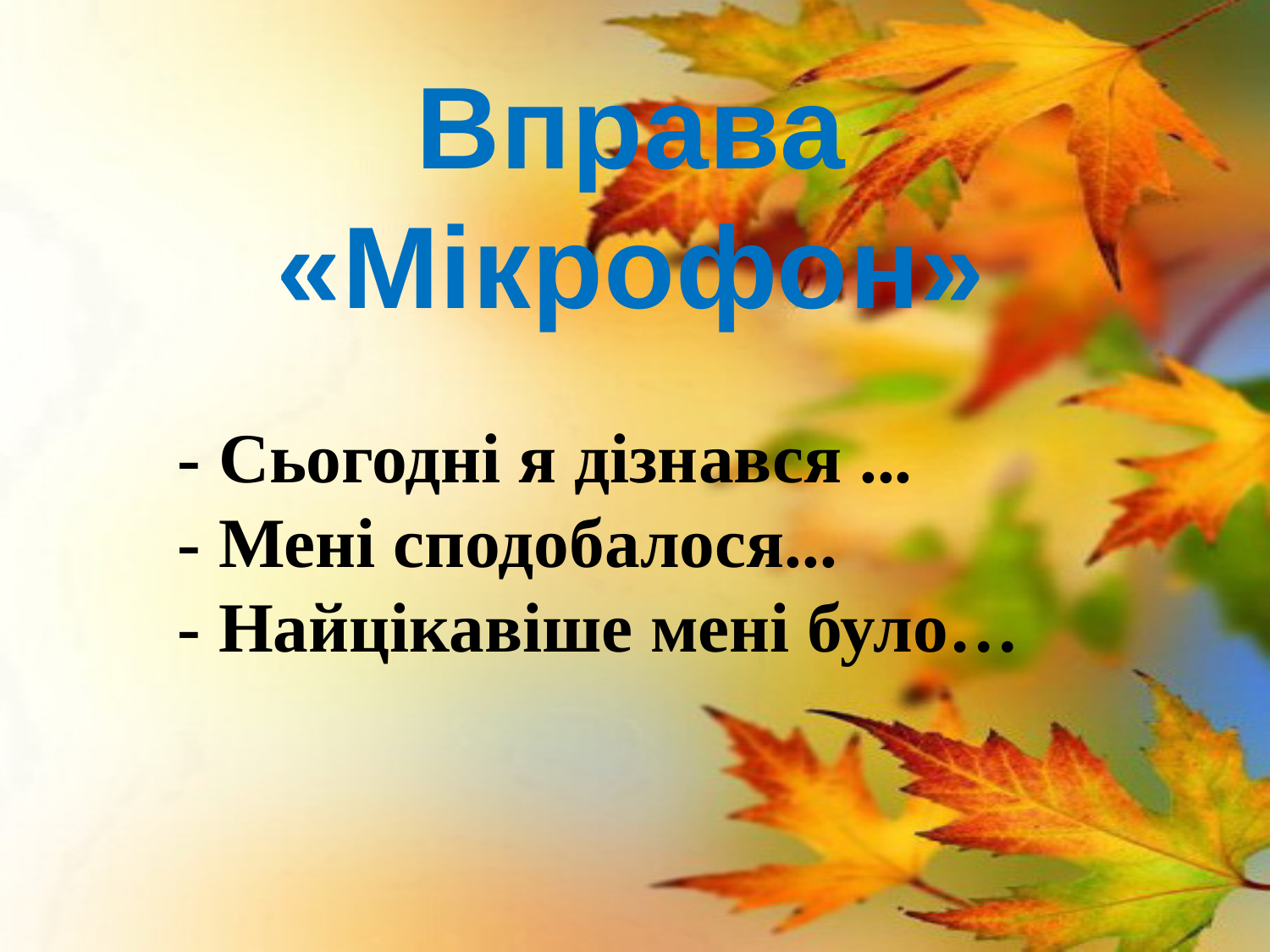

Вправа «Мікрофон»
- Сьогодні я дізнався ...
- Мені сподобалося...
- Найцікавіше мені було…